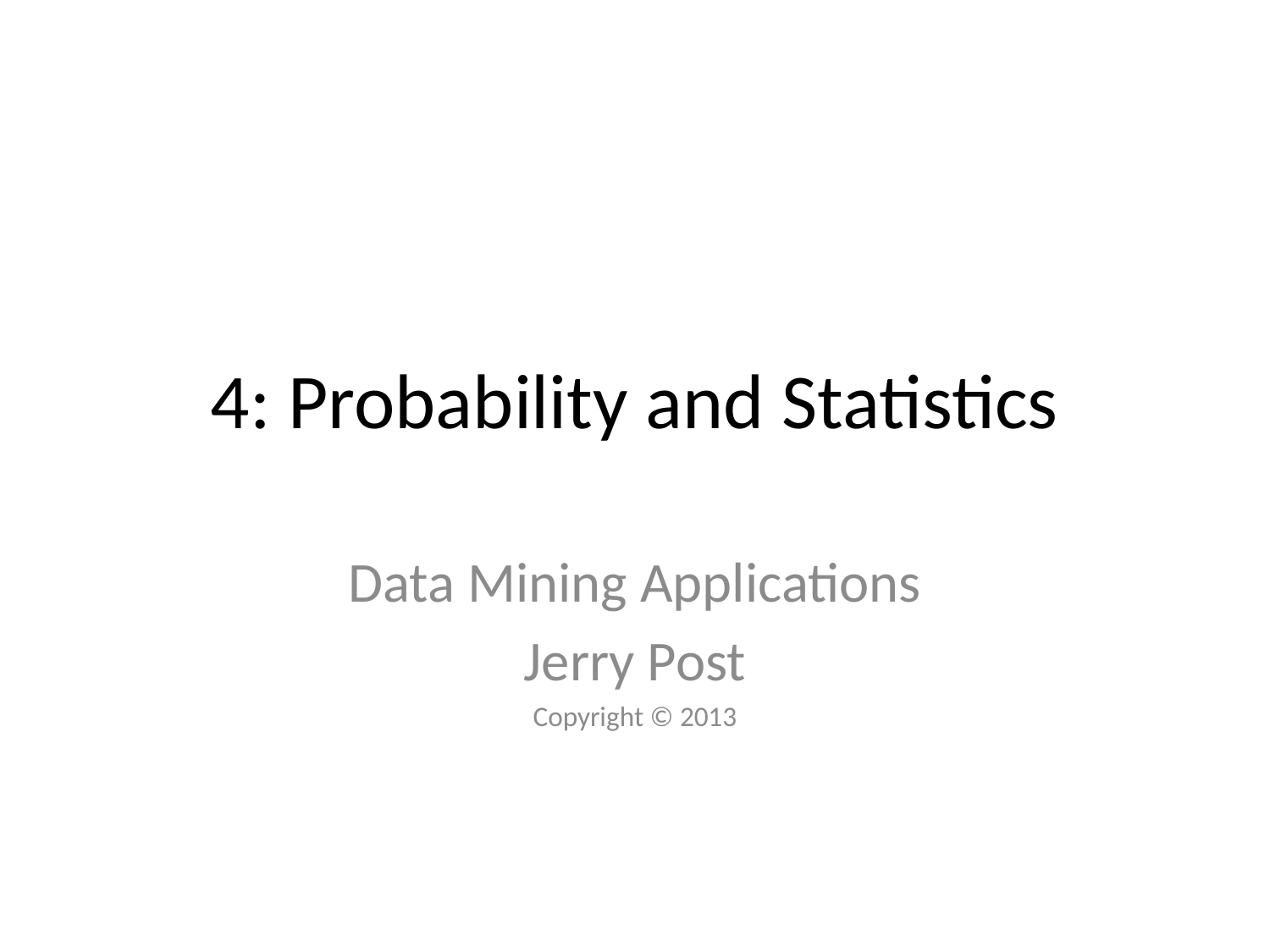

# 4: Probability and Statistics
Data Mining Applications
Jerry Post
Copyright © 2013